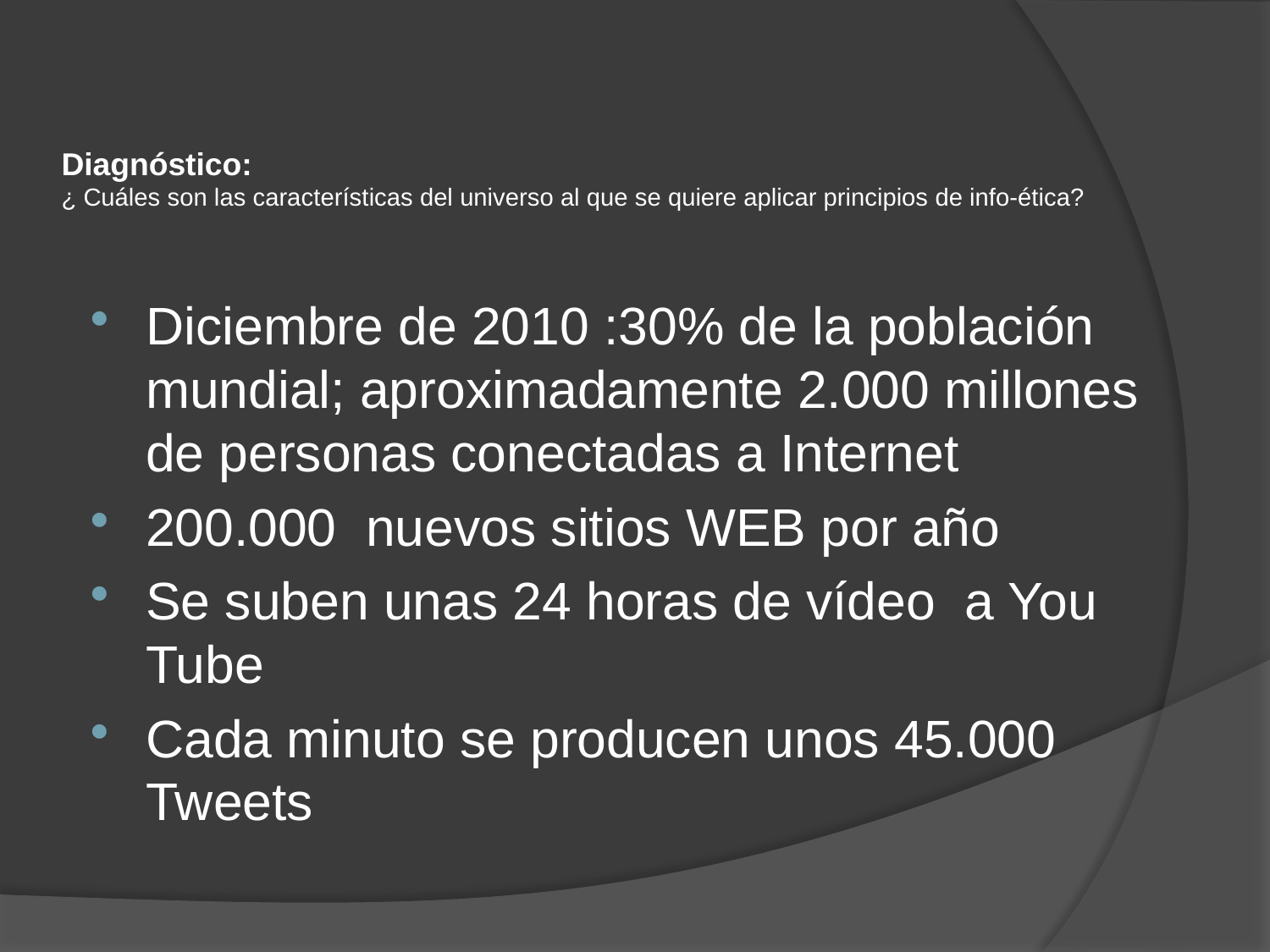

# Diagnóstico: ¿ Cuáles son las características del universo al que se quiere aplicar principios de info-ética?
Diciembre de 2010 :30% de la población mundial; aproximadamente 2.000 millones de personas conectadas a Internet
200.000  nuevos sitios WEB por año
Se suben unas 24 horas de vídeo  a You Tube
Cada minuto se producen unos 45.000 Tweets